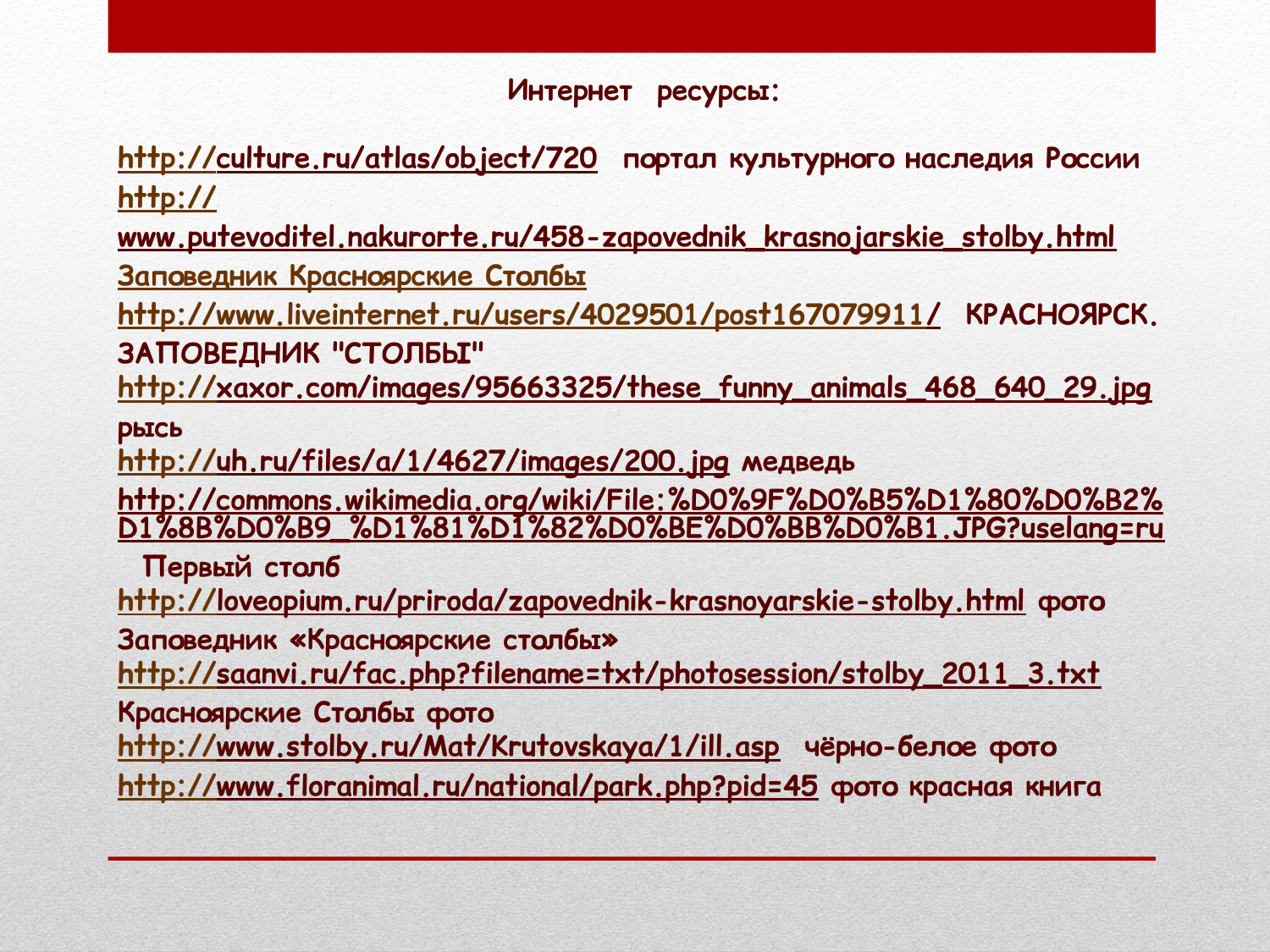

Интернет  ресурсы:

http://culture.ru/atlas/object/720  портал культурного наследия России
http://www.putevoditel.nakurorte.ru/458-zapovednik_krasnojarskie_stolby.html Заповедник Красноярские Столбы
http://www.liveinternet.ru/users/4029501/post167079911/  КРАСНОЯРСК. ЗАПОВЕДНИК "СТОЛБЫ"
http://xaxor.com/images/95663325/these_funny_animals_468_640_29.jpg рысь
http://uh.ru/files/a/1/4627/images/200.jpg медведь
http://commons.wikimedia.org/wiki/File:%D0%9F%D0%B5%D1%80%D0%B2%D1%8B%D0%B9_%D1%81%D1%82%D0%BE%D0%BB%D0%B1.JPG?uselang=ru  Первый столб
http://loveopium.ru/priroda/zapovednik-krasnoyarskie-stolby.html фото Заповедник «Красноярские столбы»
http://saanvi.ru/fac.php?filename=txt/photosession/stolby_2011_3.txt Красноярские Столбы фото
http://www.stolby.ru/Mat/Krutovskaya/1/ill.asp  чёрно-белое фото
http://www.floranimal.ru/national/park.php?pid=45 фото красная книга